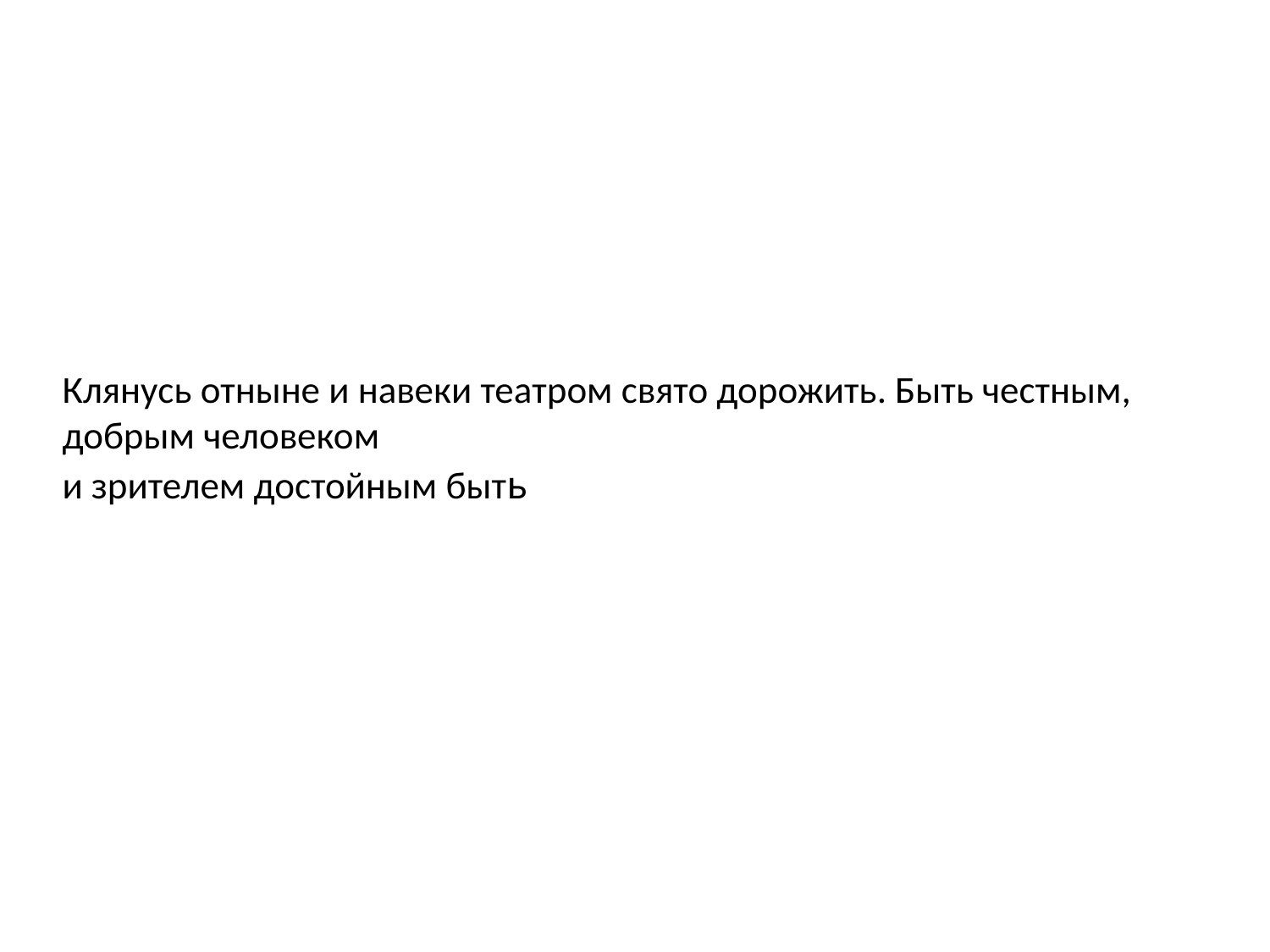

# Клянусь отныне и навеки театром свято дорожить. Быть честным, добрым человеком и зрителем достойным быть